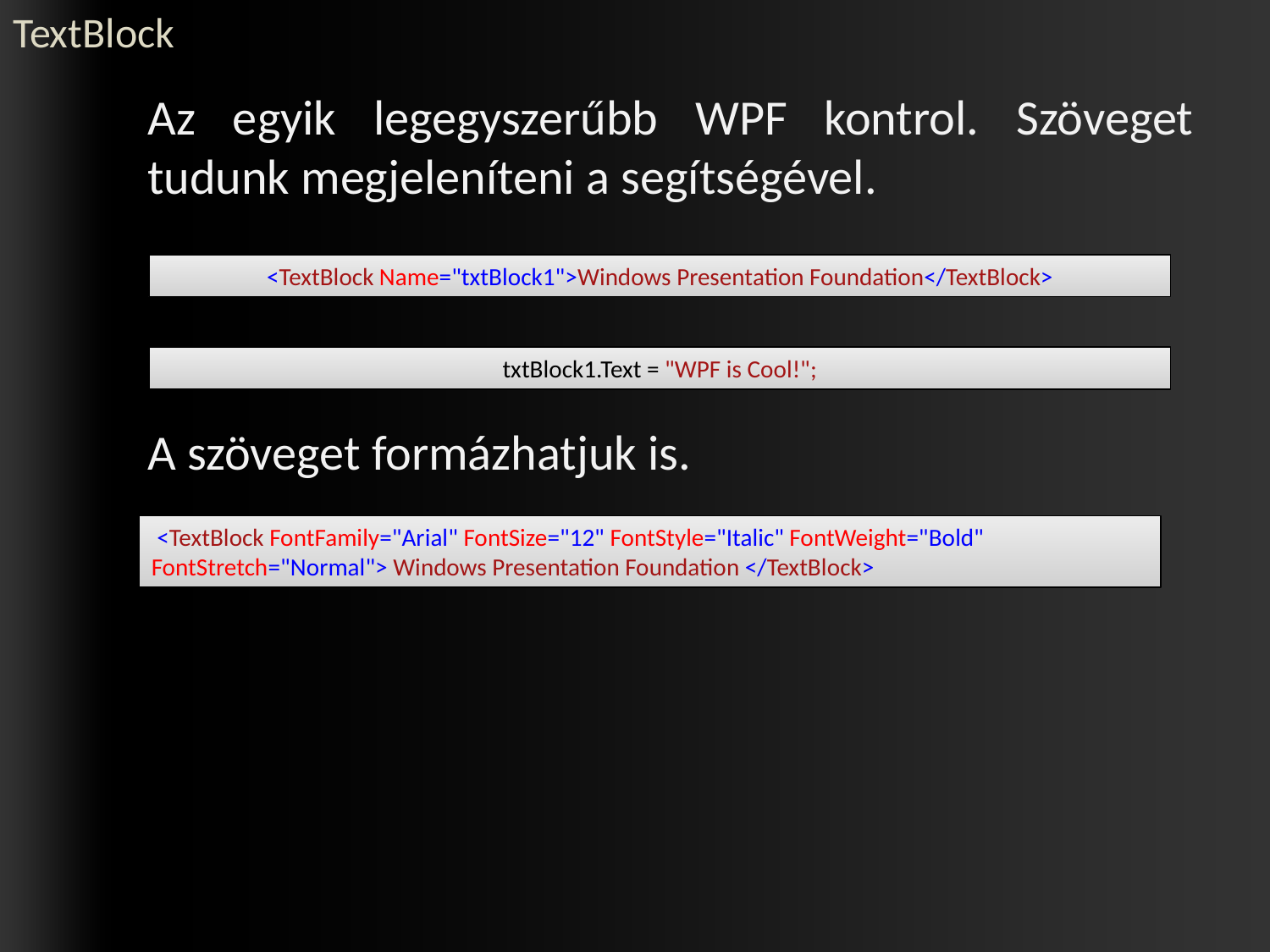

# TextBlock
	Az egyik legegyszerűbb WPF kontrol. Szöveget tudunk megjeleníteni a segítségével.

	A szöveget formázhatjuk is.
<TextBlock Name="txtBlock1">Windows Presentation Foundation</TextBlock>
txtBlock1.Text = "WPF is Cool!";
 <TextBlock FontFamily="Arial" FontSize="12" FontStyle="Italic" FontWeight="Bold" FontStretch="Normal"> Windows Presentation Foundation </TextBlock>